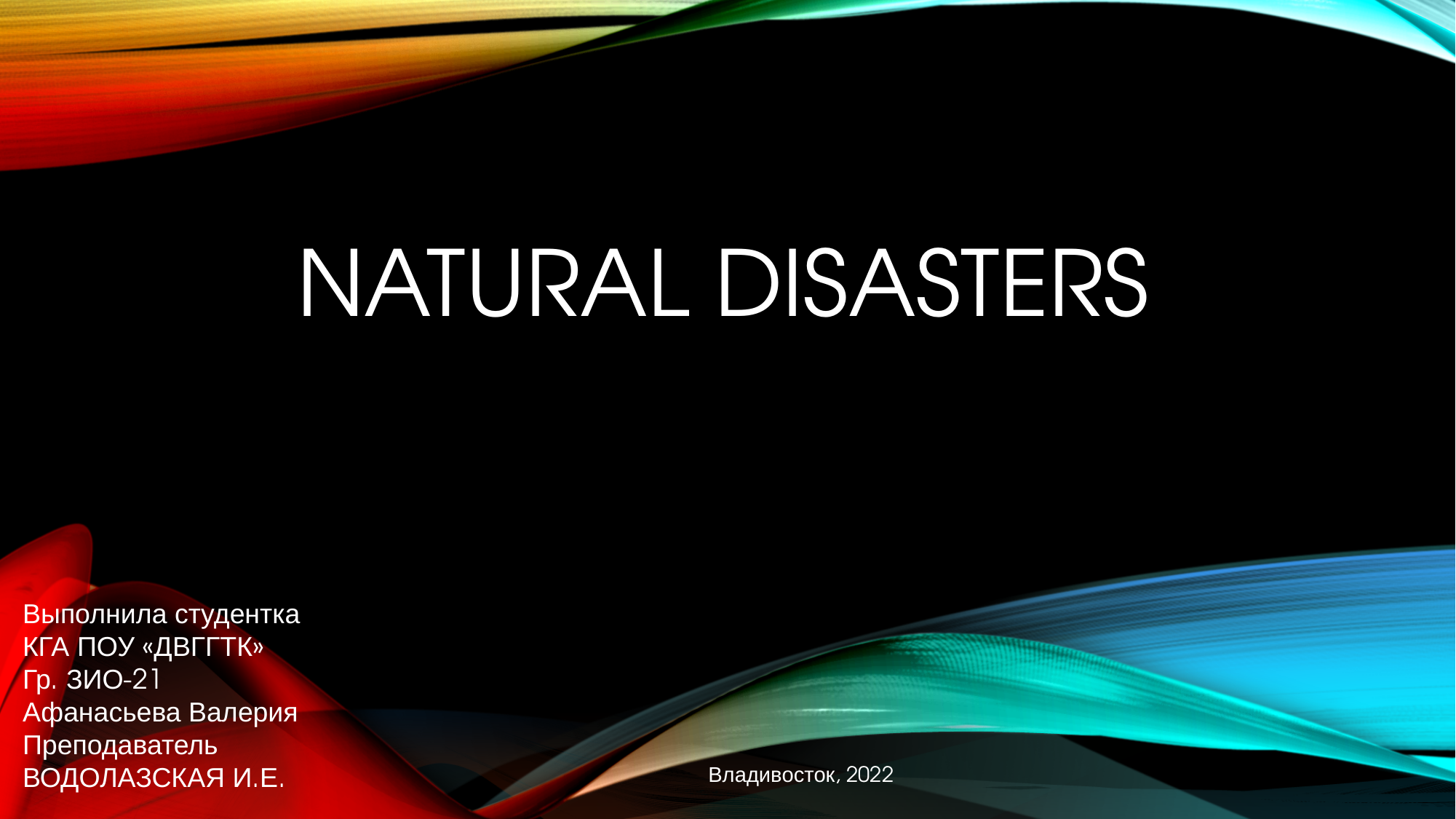

# Natural disasters
Выполнила студентка КГА ПОУ «ДВГГТК»
Гр. ЗИО-21
Афанасьева Валерия
Преподаватель ВОДОЛАЗСКАЯ И.Е.
Владивосток, 2022